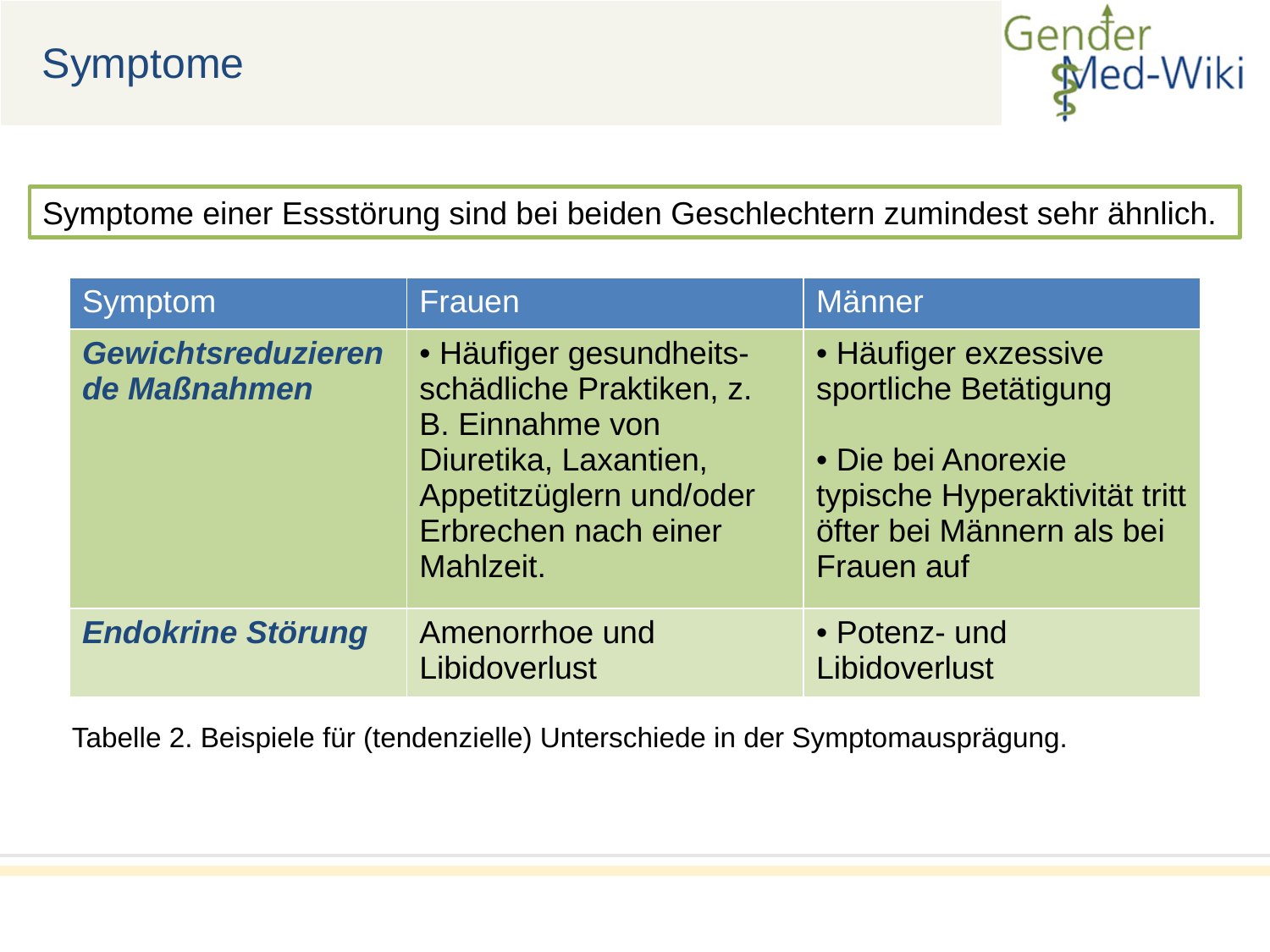

Symptome
Symptome einer Essstörung sind bei beiden Geschlechtern zumindest sehr ähnlich.
| Symptom | Frauen | Männer |
| --- | --- | --- |
| Gewichtsreduzierende Maßnahmen | Häufiger gesundheits-schädliche Praktiken, z. B. Einnahme von Diuretika, Laxantien, Appetitzüglern und/oder Erbrechen nach einer Mahlzeit. | Häufiger exzessive sportliche Betätigung Die bei Anorexie typische Hyperaktivität tritt öfter bei Männern als bei Frauen auf |
| Endokrine Störung | Amenorrhoe und Libidoverlust | Potenz- und Libidoverlust |
Tabelle 2. Beispiele für (tendenzielle) Unterschiede in der Symptomausprägung.